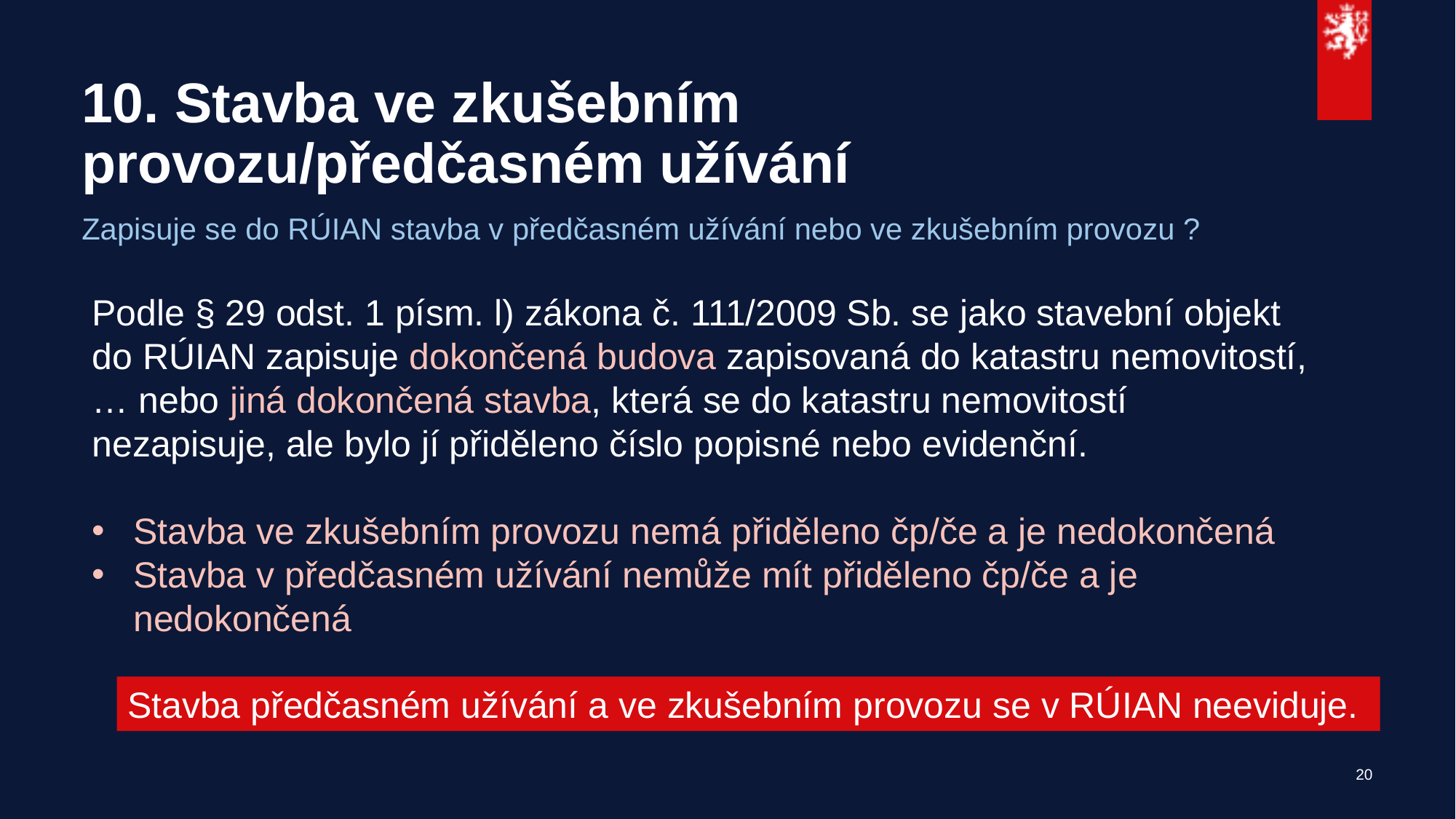

# 10. Stavba ve zkušebním provozu/předčasném užívání
Zapisuje se do RÚIAN stavba v předčasném užívání nebo ve zkušebním provozu ?

Podle § 29 odst. 1 písm. l) zákona č. 111/2009 Sb. se jako stavební objekt do RÚIAN zapisuje dokončená budova zapisovaná do katastru nemovitostí, … nebo jiná dokončená stavba, která se do katastru nemovitostí nezapisuje, ale bylo jí přiděleno číslo popisné nebo evidenční.

Stavba ve zkušebním provozu nemá přiděleno čp/če a je nedokončená
Stavba v předčasném užívání nemůže mít přiděleno čp/če a je nedokončená
Stavba předčasném užívání a ve zkušebním provozu se v RÚIAN neeviduje.
20